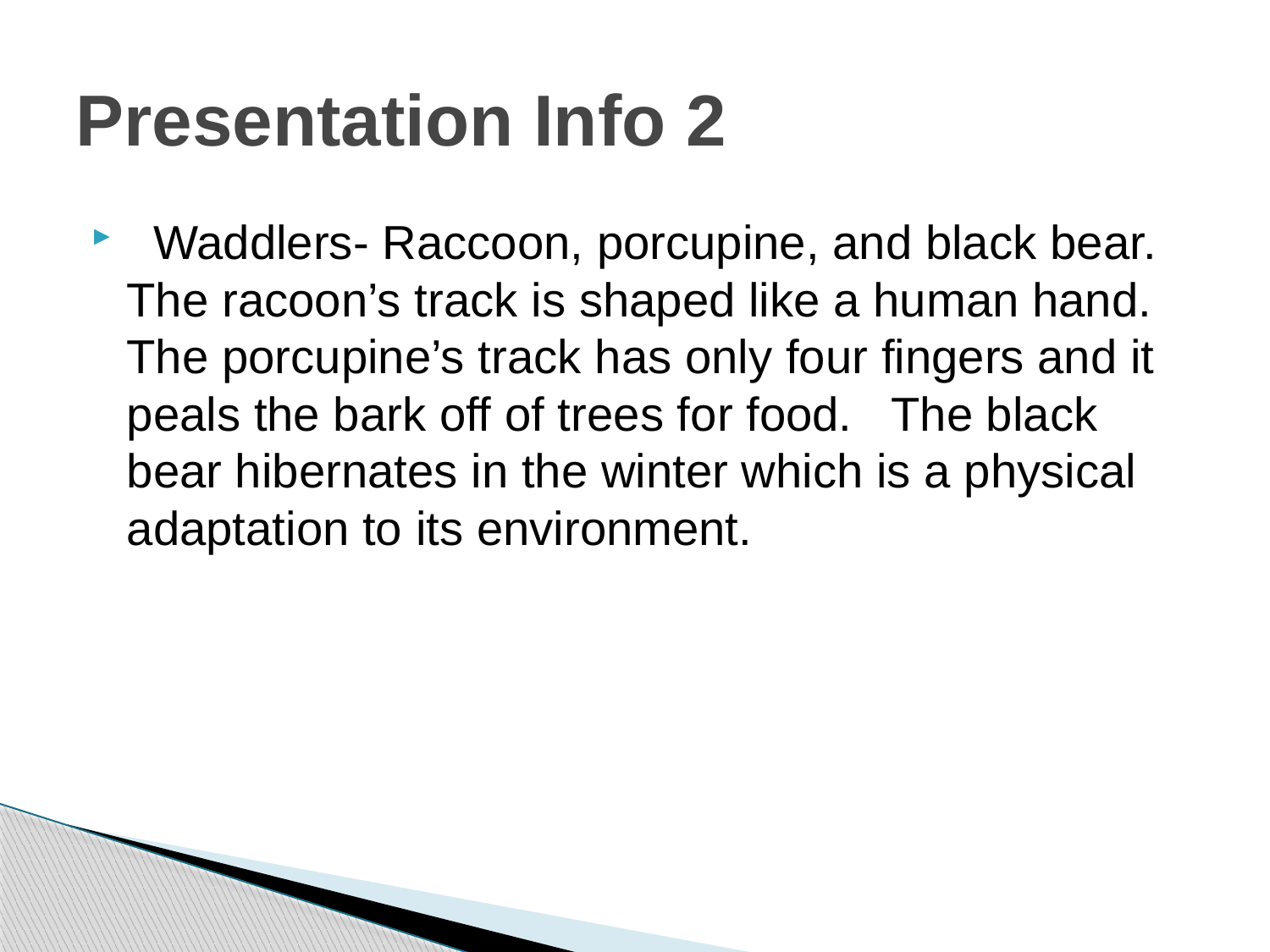

# Presentation Info 2
  Waddlers- Raccoon, porcupine, and black bear. The racoon’s track is shaped like a human hand. The porcupine’s track has only four fingers and it peals the bark off of trees for food.   The black bear hibernates in the winter which is a physical adaptation to its environment.